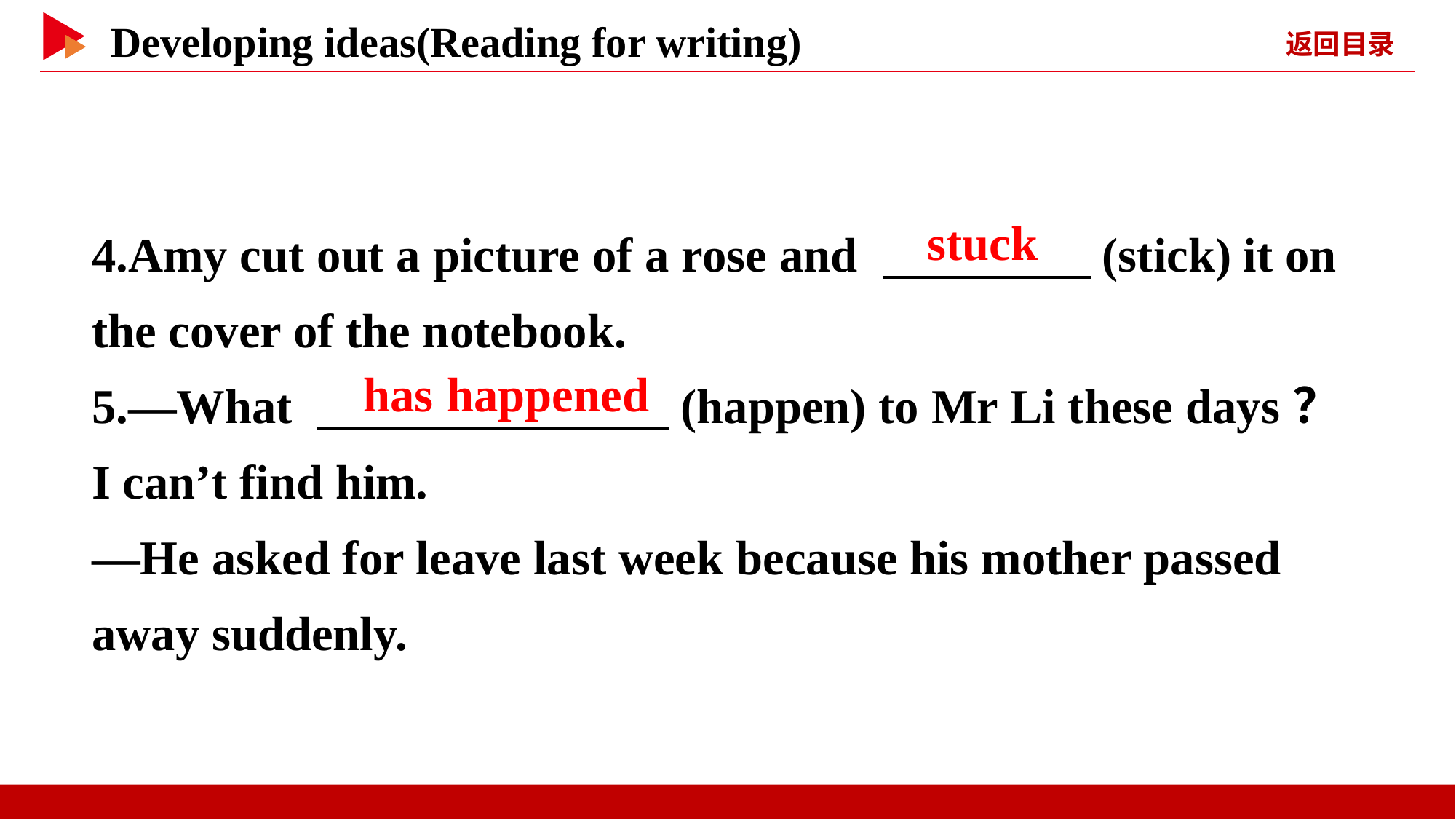

4.Amy cut out a picture of a rose and 　          　(stick) it on the cover of the notebook.
5.—What 　                       　(happen) to Mr Li these days？ I can’t find him.
—He asked for leave last week because his mother passed away suddenly.
　stuck
　has happened